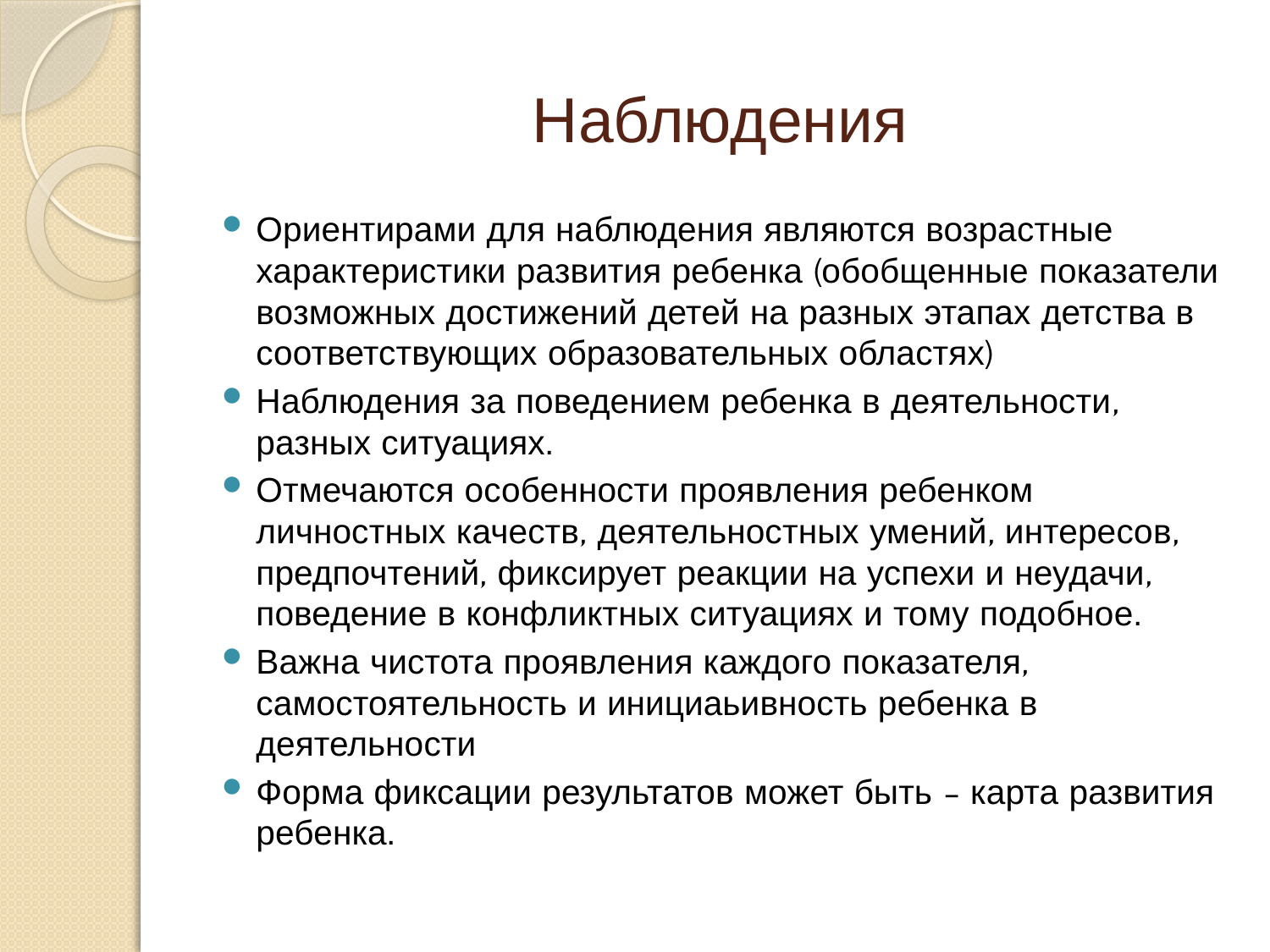

# Наблюдения
Ориентирами для наблюдения являются возрастные характеристики развития ребенка (обобщенные показатели возможных достижений детей на разных этапах детства в соответствующих образовательных областях)
Наблюдения за поведением ребенка в деятельности, разных ситуациях.
Отмечаются особенности проявления ребенком личностных качеств, деятельностных умений, интересов, предпочтений, фиксирует реакции на успехи и неудачи, поведение в конфликтных ситуациях и тому подобное.
Важна чистота проявления каждого показателя, самостоятельность и инициаьивность ребенка в деятельности
Форма фиксации результатов может быть – карта развития ребенка.